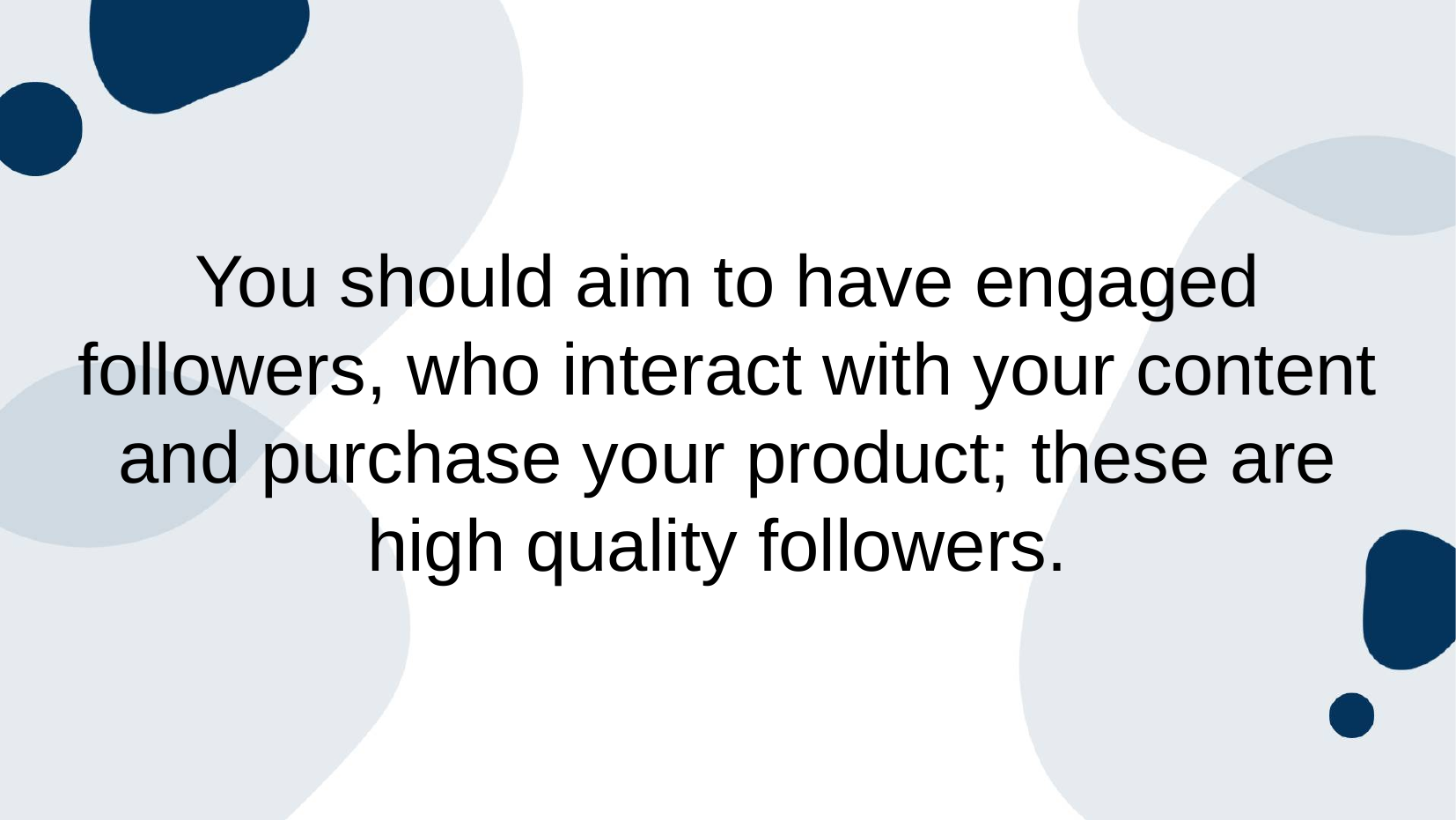

You should aim to have engaged followers, who interact with your content and purchase your product; these are high quality followers.